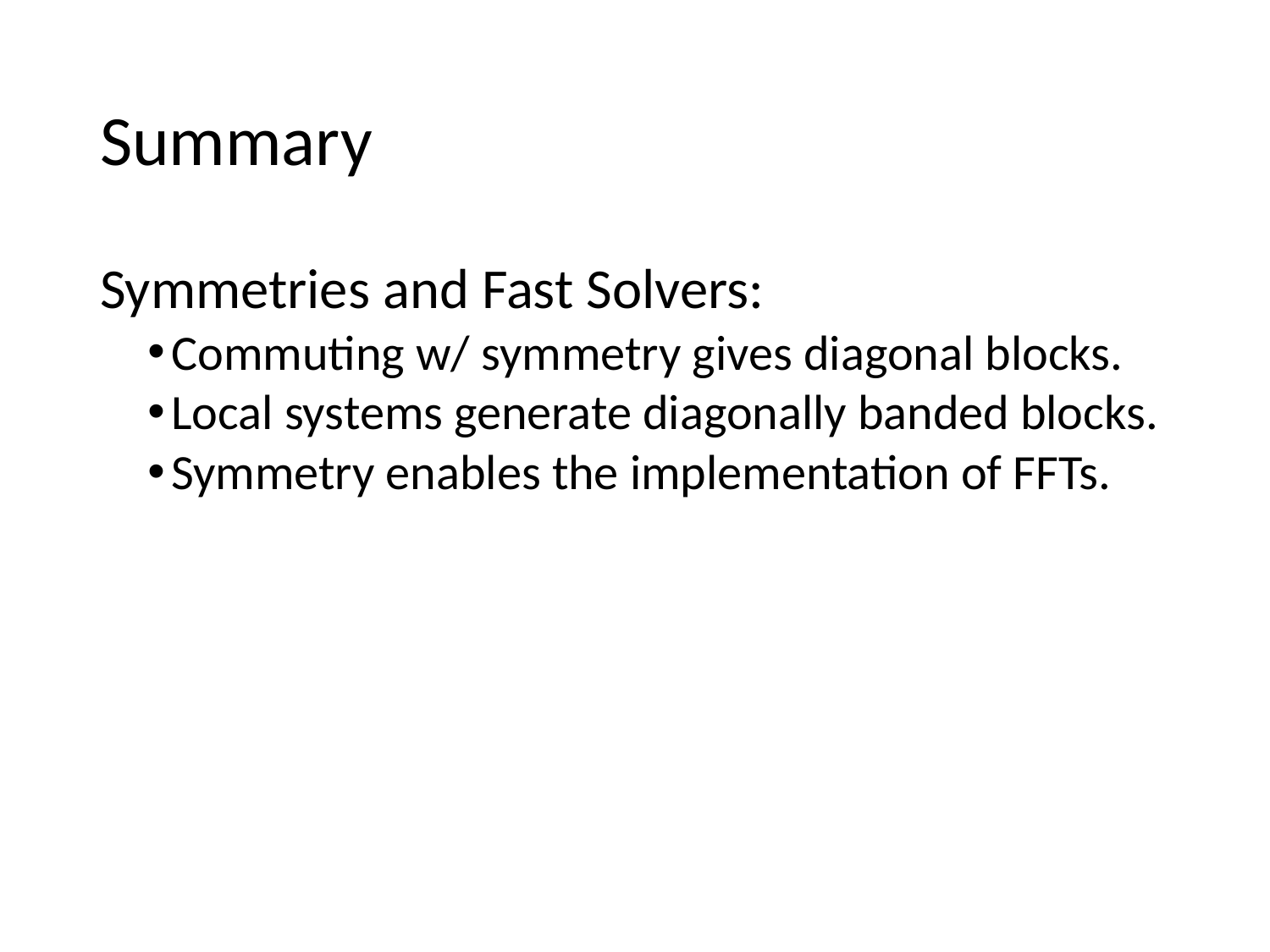

# Summary
Symmetries and Fast Solvers:
Commuting w/ symmetry gives diagonal blocks.
Local systems generate diagonally banded blocks.
Symmetry enables the implementation of FFTs.